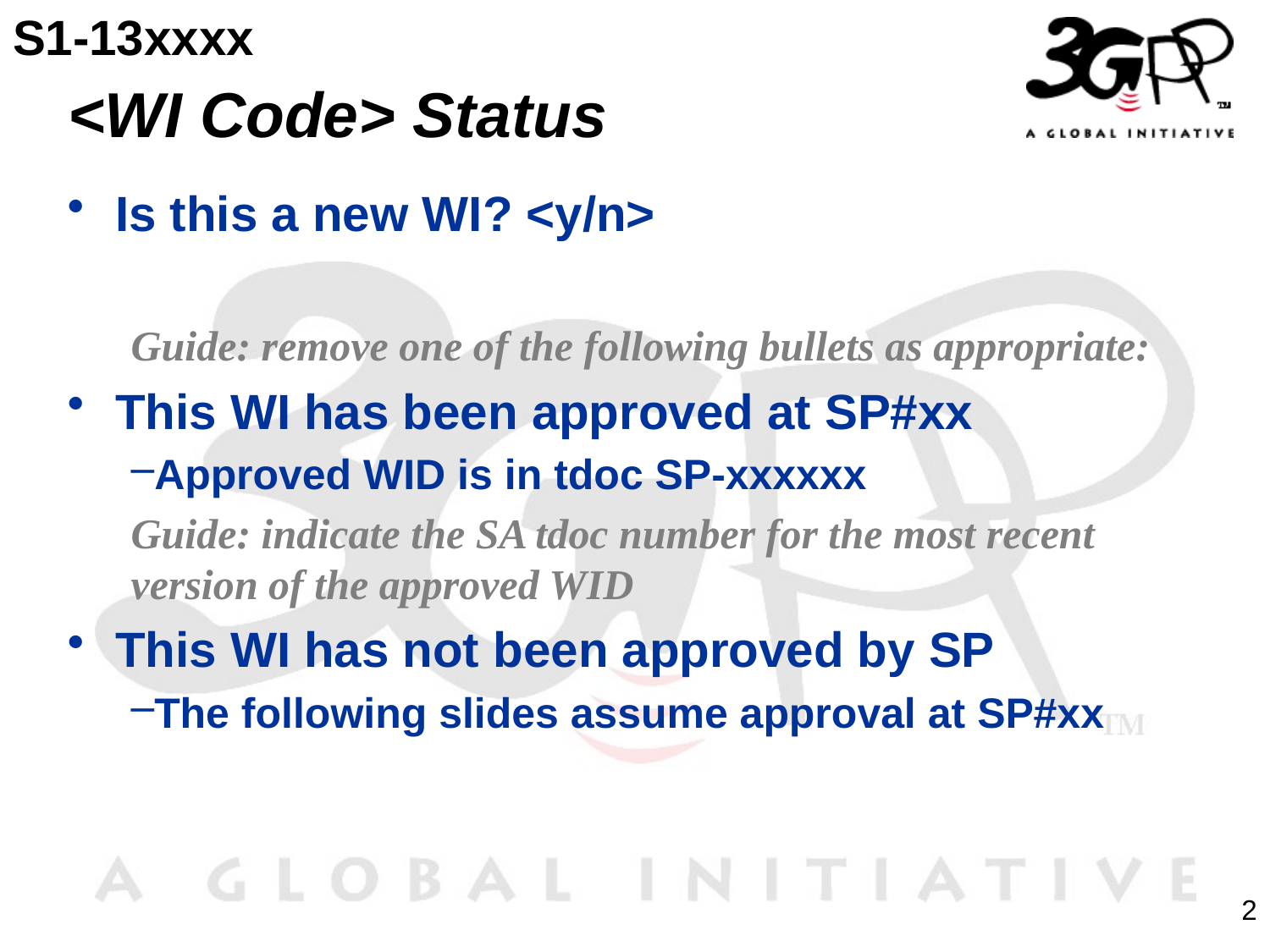

S1-13xxxx
# <WI Code> Status
Is this a new WI? <y/n>

Guide: remove one of the following bullets as appropriate:
This WI has been approved at SP#xx
Approved WID is in tdoc SP-xxxxxx
Guide: indicate the SA tdoc number for the most recent version of the approved WID
This WI has not been approved by SP
The following slides assume approval at SP#xx
2